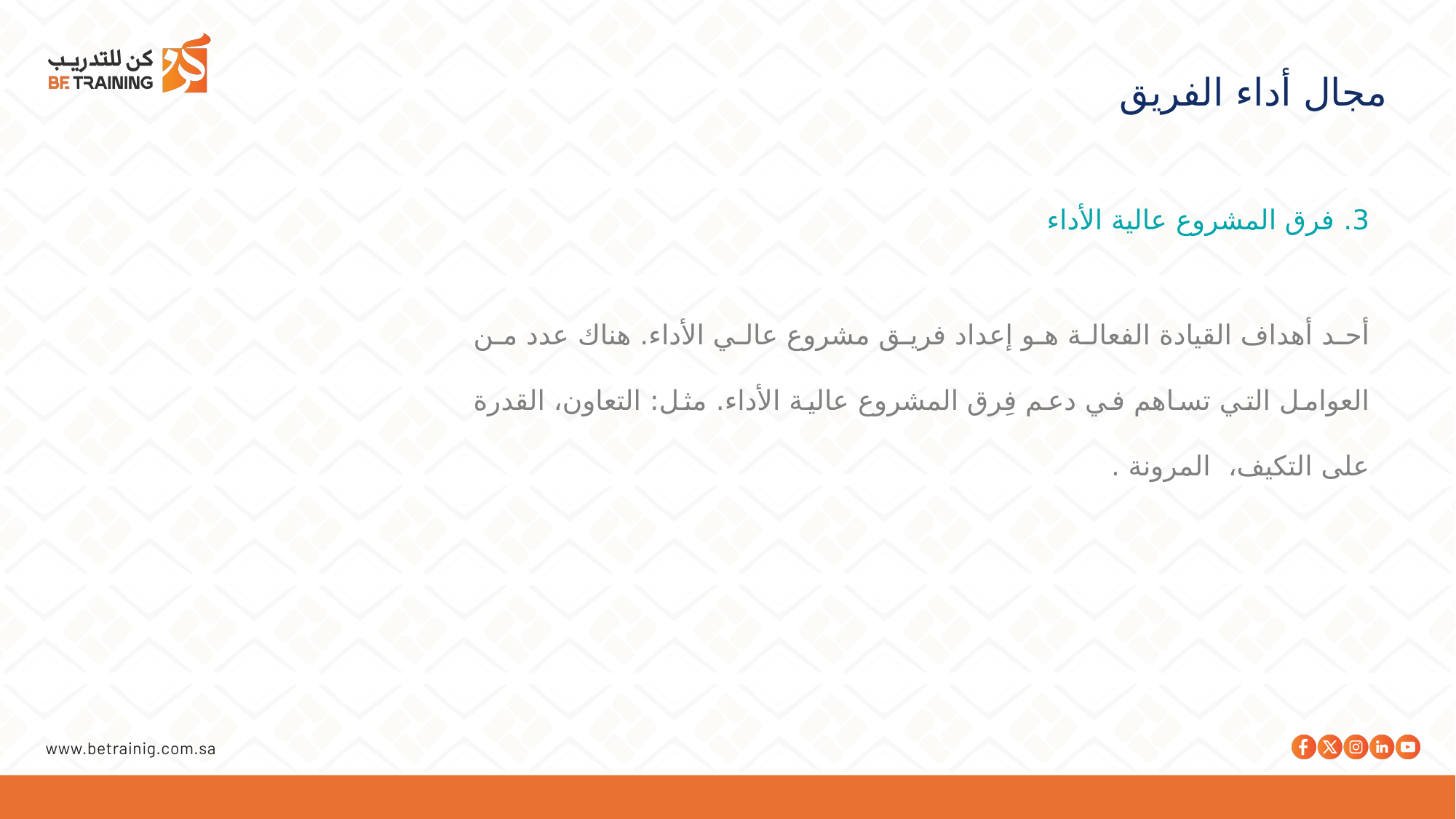

مجال أداء الفريق
3. فرق المشروع عالية الأداء

أحد أهداف القيادة الفعالة هو إعداد فريق مشروع عالي الأداء. هناك عدد من العوامل التي تساهم في دعم فِرق المشروع عالية الأداء. مثل: التعاون، القدرة على التكيف،  المرونة .